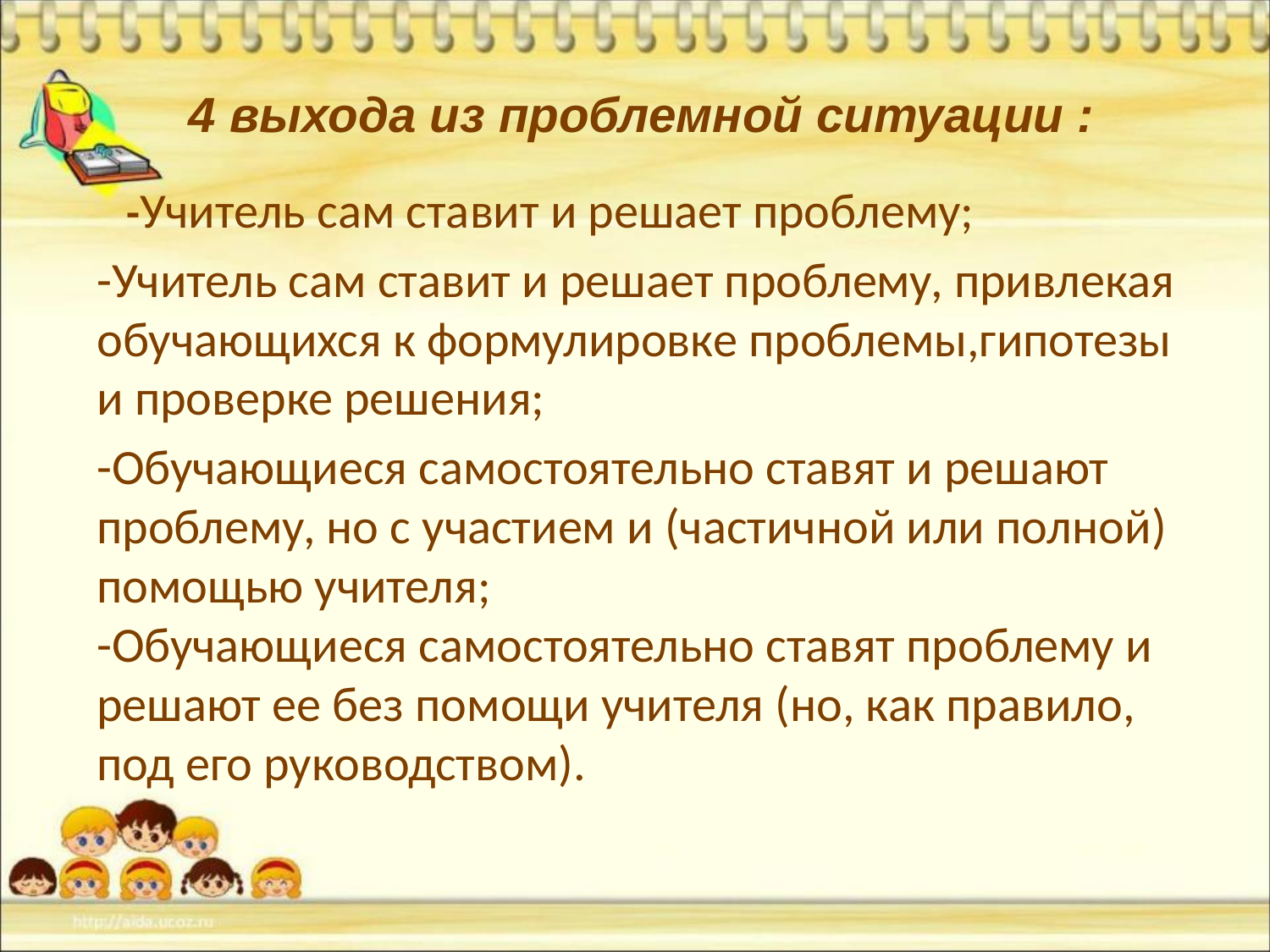

4 выхода из проблемной ситуации :
   -Учитель сам ставит и решает проблему;
-Учитель сам ставит и решает проблему, привлекая обучающихся к формулировке проблемы,гипотезы и проверке решения;
-Обучающиеся самостоятельно ставят и решают проблему, но с участием и (частичной или полной) помощью учителя;
-Обучающиеся самостоятельно ставят проблему и решают ее без помощи учителя (но, как правило, под его руководством).